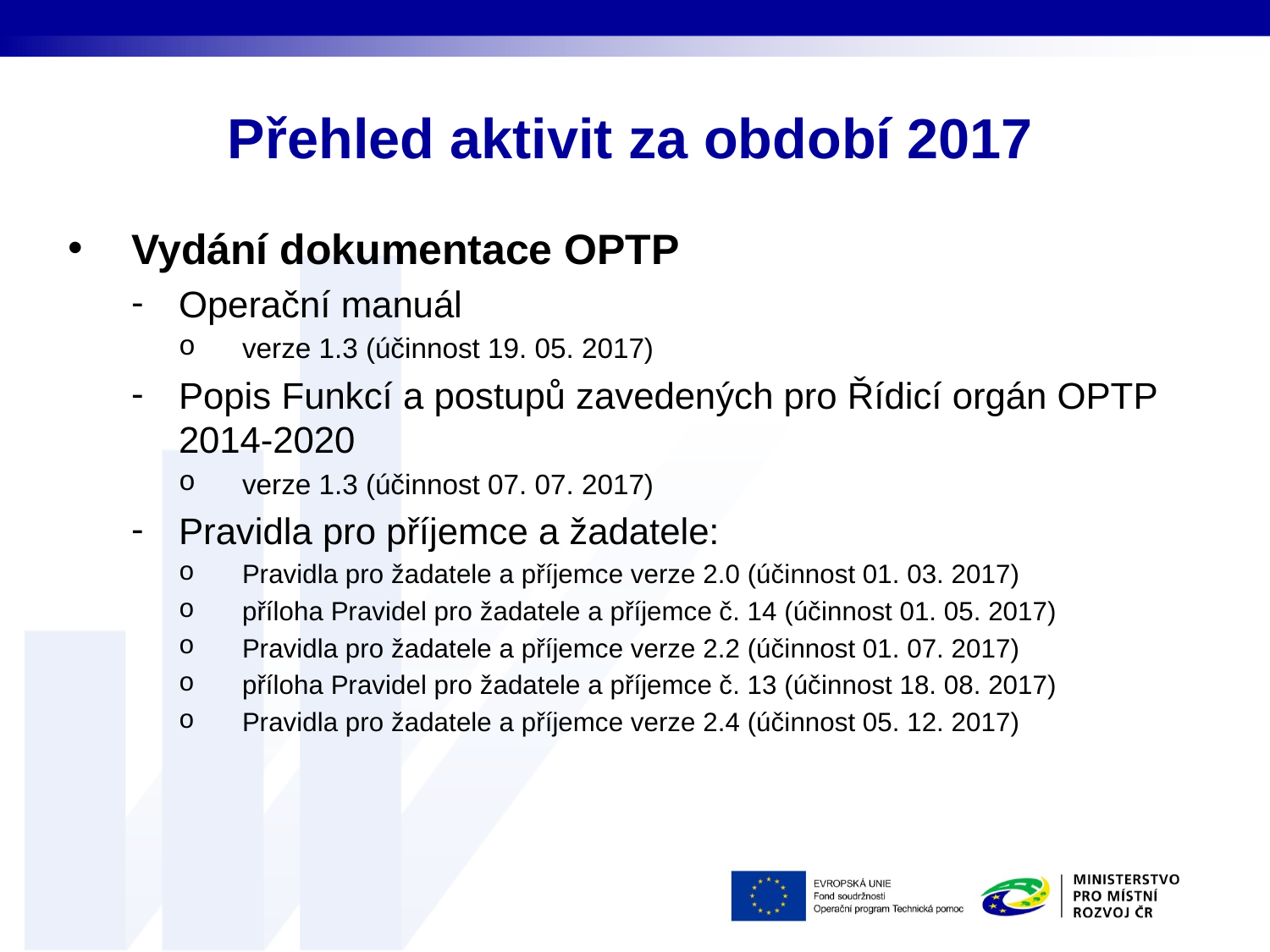

# Přehled aktivit za období 2017
Vydání dokumentace OPTP
Operační manuál
verze 1.3 (účinnost 19. 05. 2017)
Popis Funkcí a postupů zavedených pro Řídicí orgán OPTP 2014-2020
verze 1.3 (účinnost 07. 07. 2017)
Pravidla pro příjemce a žadatele:
Pravidla pro žadatele a příjemce verze 2.0 (účinnost 01. 03. 2017)
příloha Pravidel pro žadatele a příjemce č. 14 (účinnost 01. 05. 2017)
Pravidla pro žadatele a příjemce verze 2.2 (účinnost 01. 07. 2017)
příloha Pravidel pro žadatele a příjemce č. 13 (účinnost 18. 08. 2017)
Pravidla pro žadatele a příjemce verze 2.4 (účinnost 05. 12. 2017)